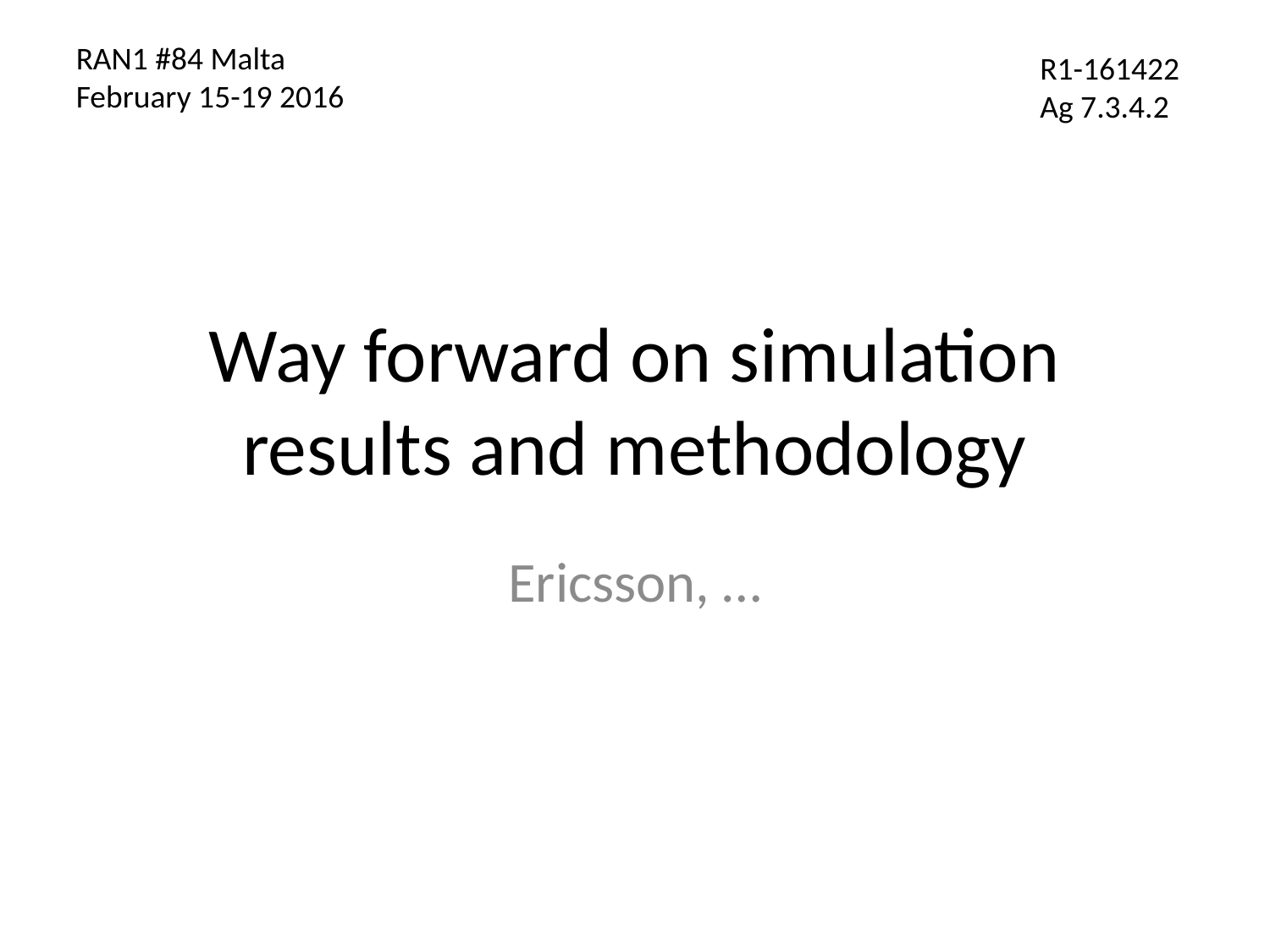

RAN1 #84 Malta
February 15-19 2016
R1-161422
Ag 7.3.4.2
# Way forward on simulation results and methodology
Ericsson, …